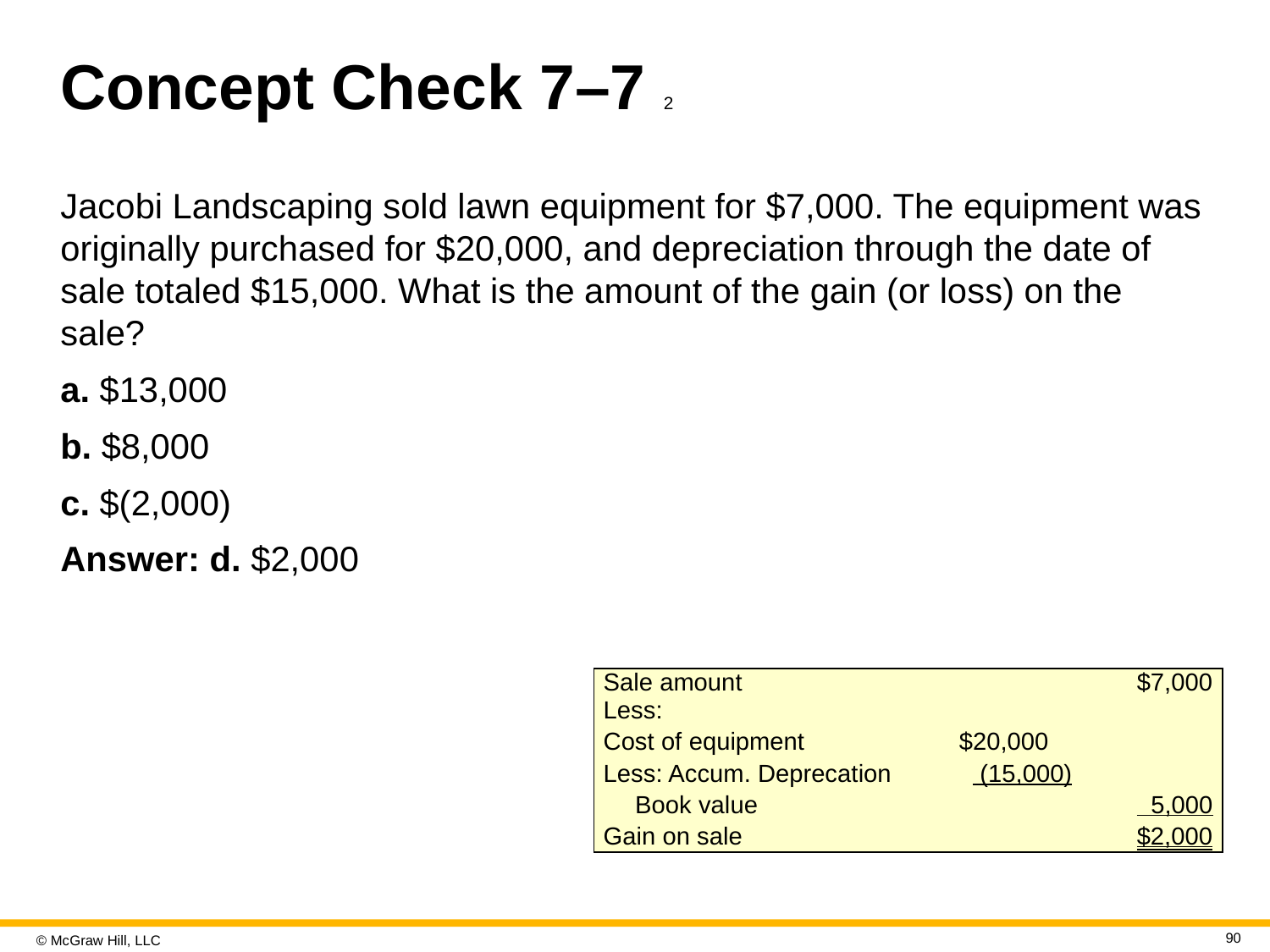

# Concept Check 7–7 2
Jacobi Landscaping sold lawn equipment for $7,000. The equipment was originally purchased for $20,000, and depreciation through the date of sale totaled $15,000. What is the amount of the gain (or loss) on the sale?
a. $13,000
b. $8,000
c. $(2,000)
Answer: d. $2,000
| Sale amount |  | $7,000 |
| --- | --- | --- |
| Less: |  |  |
| Cost of equipment | $20,000 |  |
| Less: Accum. Deprecation | (15,000) |  |
| Book value |  | 5,000 |
| Gain on sale |  | $2,000 |
90